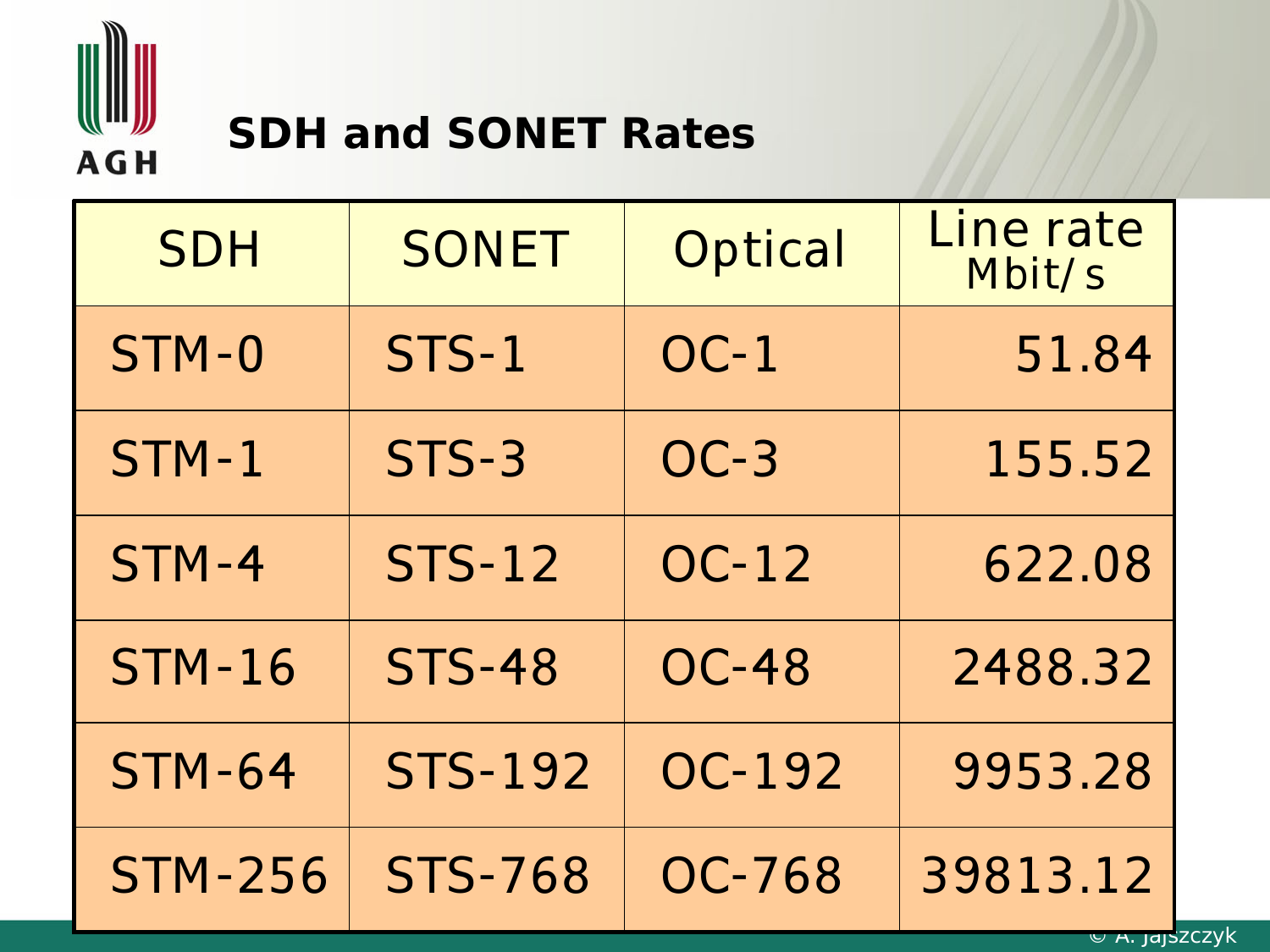

# SDH and SONET Rates
| SDH | SONET | Optical | Line rate Mbit/s |
| --- | --- | --- | --- |
| STM-0 | STS-1 | OC-1 | 51.84 |
| STM-1 | STS-3 | OC-3 | 155.52 |
| STM-4 | STS-12 | OC-12 | 622.08 |
| STM-16 | STS-48 | OC-48 | 2488.32 |
| STM-64 | STS-192 | OC-192 | 9953.28 |
| STM-256 | STS-768 | OC-768 | 39813.12 |